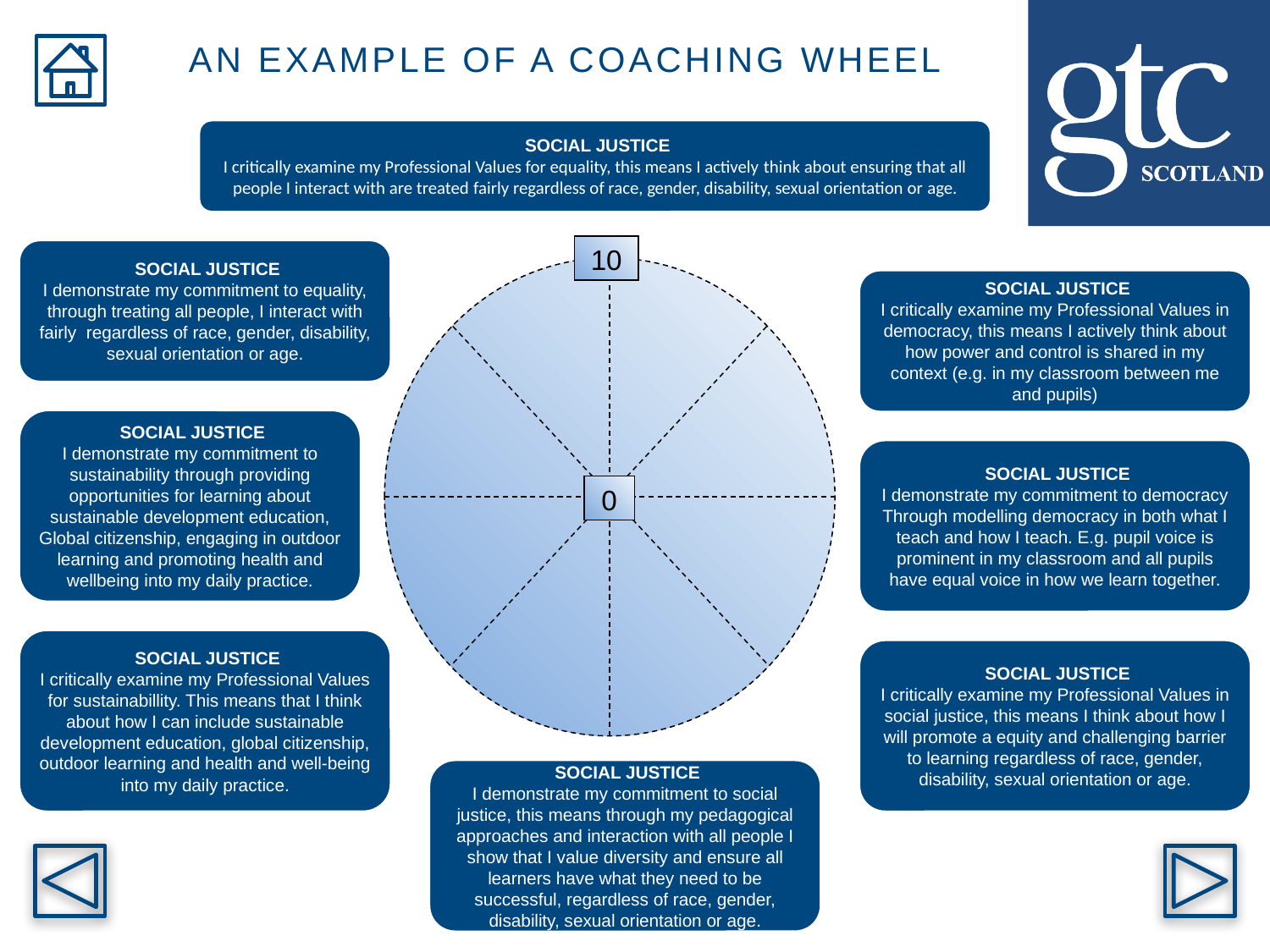

AN EXAMPLE OF A COACHING WHEEL

 SOCIAL JUSTICE
I critically examine my Professional Values for equality, this means I actively think about ensuring that all people I interact with are treated fairly regardless of race, gender, disability, sexual orientation or age.

 SOCIAL JUSTICE
I demonstrate my commitment to equality,
through treating all people, I interact with
fairly  regardless of race, gender, disability,
sexual orientation or age.

10

 SOCIAL JUSTICE
I critically examine my Professional Values in democracy, this means I actively think about how power and control is shared in my context (e.g. in my classroom between me and pupils)

 SOCIAL JUSTICE
I demonstrate my commitment to sustainability through providing opportunities for learning about sustainable development education, Global citizenship, engaging in outdoor learning and promoting health and wellbeing into my daily practice.

 SOCIAL JUSTICE
I demonstrate my commitment to democracy Through modelling democracy in both what I teach and how I teach. E.g. pupil voice is prominent in my classroom and all pupils have equal voice in how we learn together.

0

 SOCIAL JUSTICE
I critically examine my Professional Values for sustainabillity. This means that I think about how I can include sustainable development education, global citizenship, outdoor learning and health and well-being into my daily practice.

 SOCIAL JUSTICE
I critically examine my Professional Values in social justice, this means I think about how I will promote a equity and challenging barrier to learning regardless of race, gender, disability, sexual orientation or age.

 SOCIAL JUSTICE
I demonstrate my commitment to social justice, this means through my pedagogical approaches and interaction with all people I show that I value diversity and ensure all learners have what they need to be successful, regardless of race, gender, disability, sexual orientation or age.